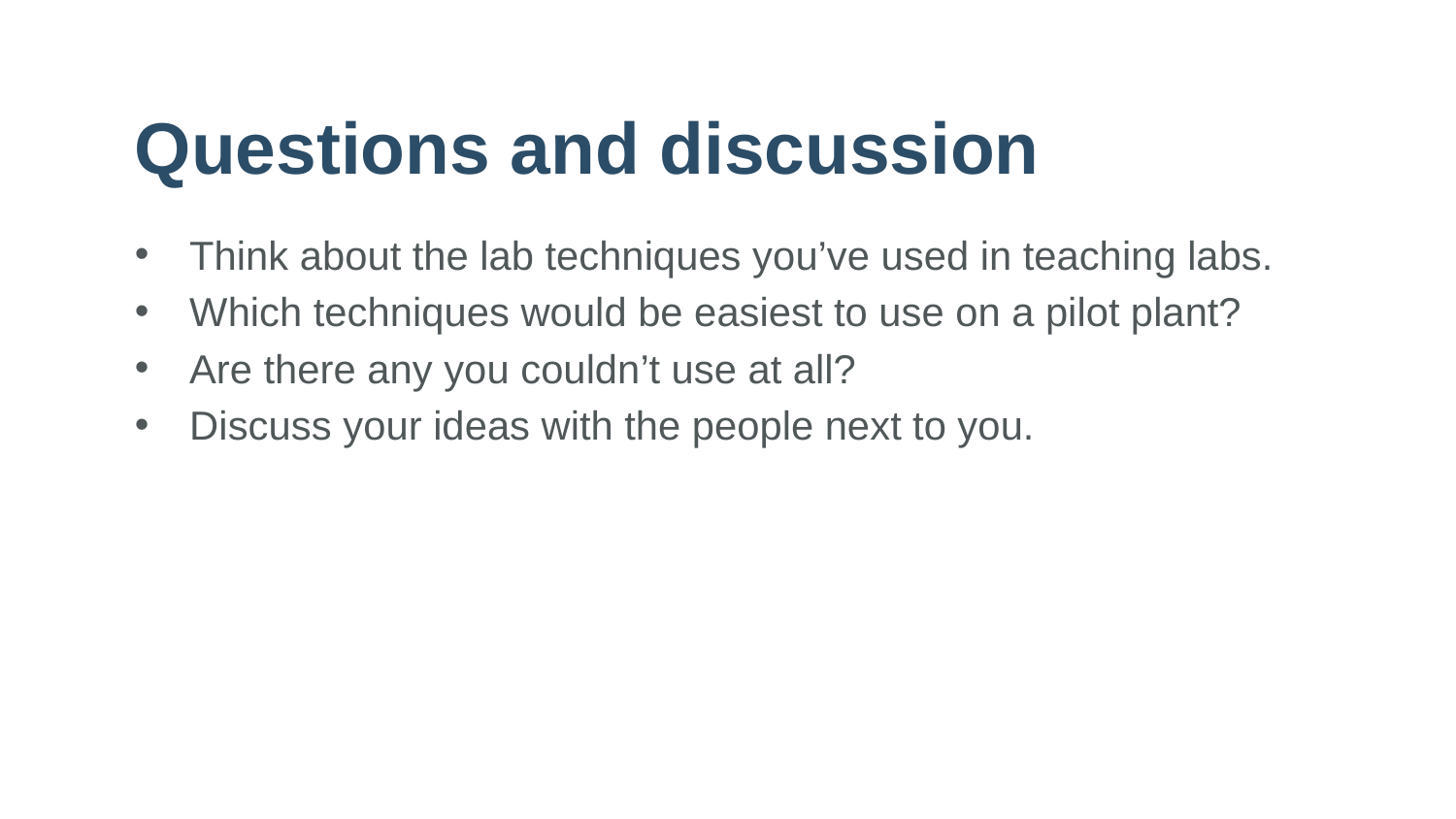

# Questions and discussion
Think about the lab techniques you’ve used in teaching labs.
Which techniques would be easiest to use on a pilot plant?
Are there any you couldn’t use at all?
Discuss your ideas with the people next to you.